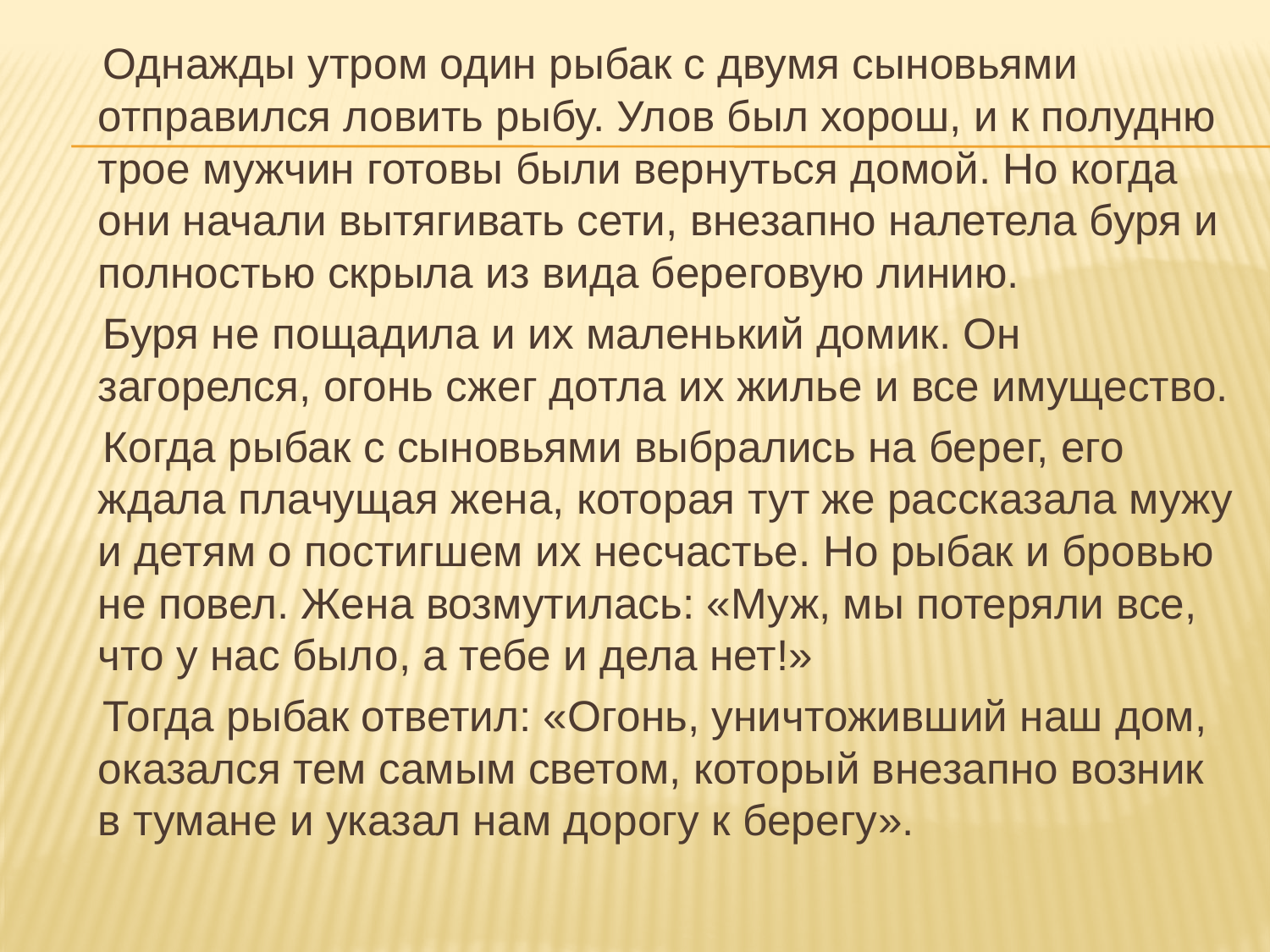

Однажды утром один рыбак с двумя сыновьями отправился ловить рыбу. Улов был хорош, и к полудню трое мужчин готовы были вернуться домой. Но когда они начали вытягивать сети, внезапно налетела буря и полностью скрыла из вида береговую линию.
    Буря не пощадила и их маленький домик. Он загорелся, огонь сжег дотла их жилье и все имущество.
    Когда рыбак с сыновьями выбрались на берег, его ждала плачущая жена, которая тут же рассказала мужу и детям о постигшем их несчастье. Но рыбак и бровью не повел. Жена возмутилась: «Муж, мы потеряли все, что у нас было, а тебе и дела нет!»
    Тогда рыбак ответил: «Огонь, уничтоживший наш дом, оказался тем самым светом, который внезапно возник в тумане и указал нам дорогу к берегу».